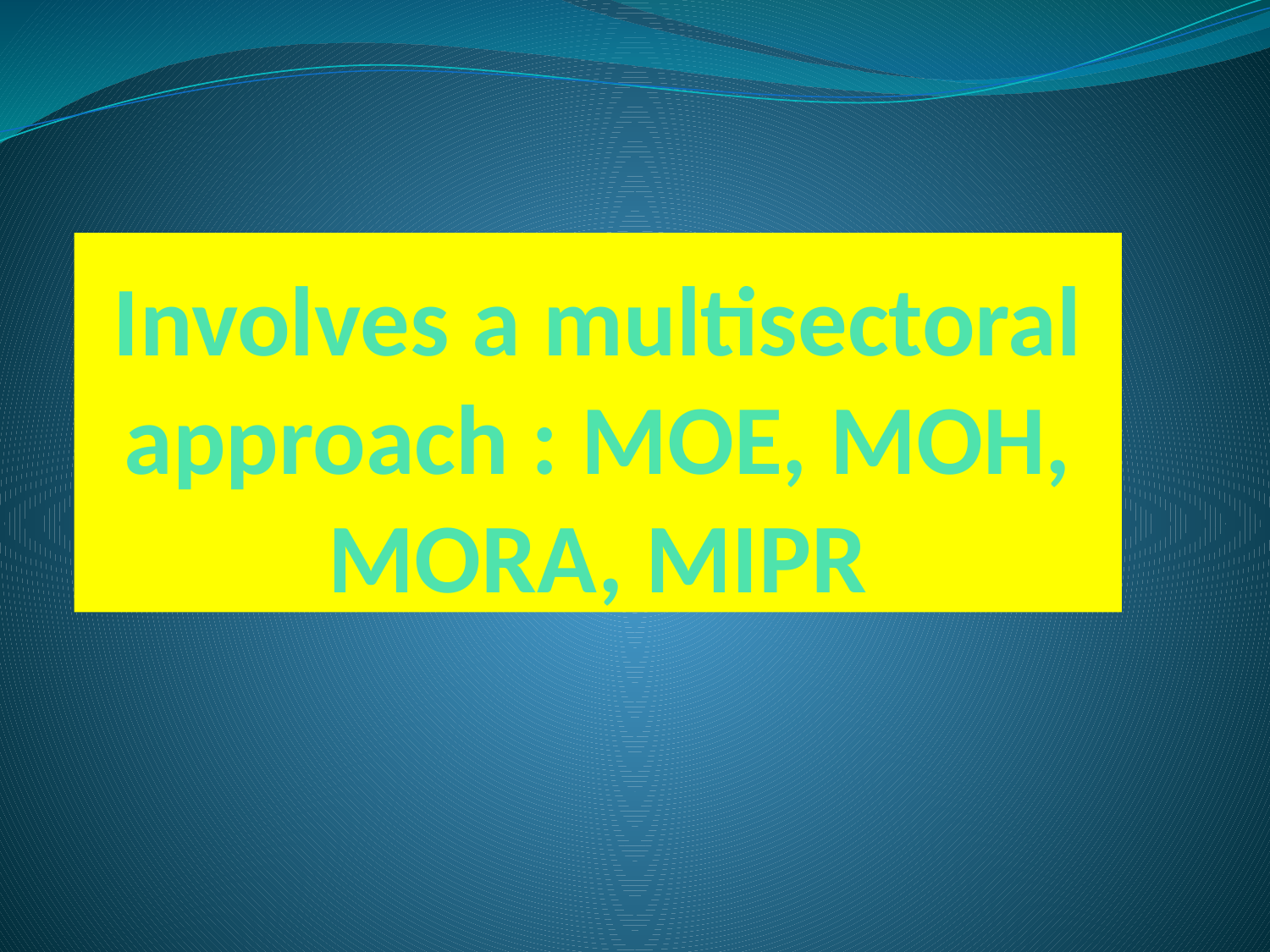

# Involves a multisectoral approach : MOE, MOH, MORA, MIPR